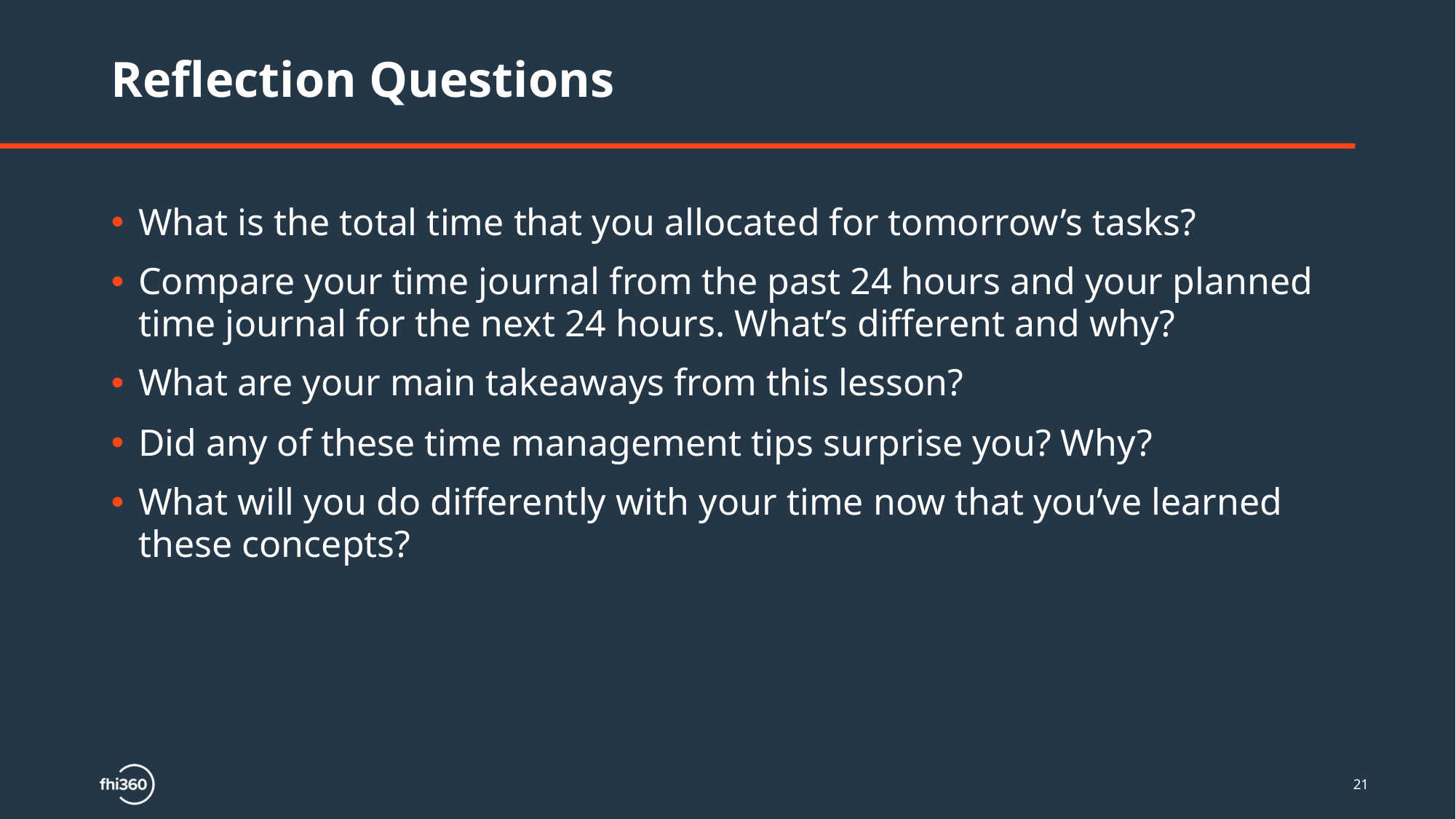

# Reflection Questions
What is the total time that you allocated for tomorrow’s tasks?
Compare your time journal from the past 24 hours and your planned time journal for the next 24 hours. What’s different and why?
What are your main takeaways from this lesson?
Did any of these time management tips surprise you? Why?
What will you do differently with your time now that you’ve learned these concepts?